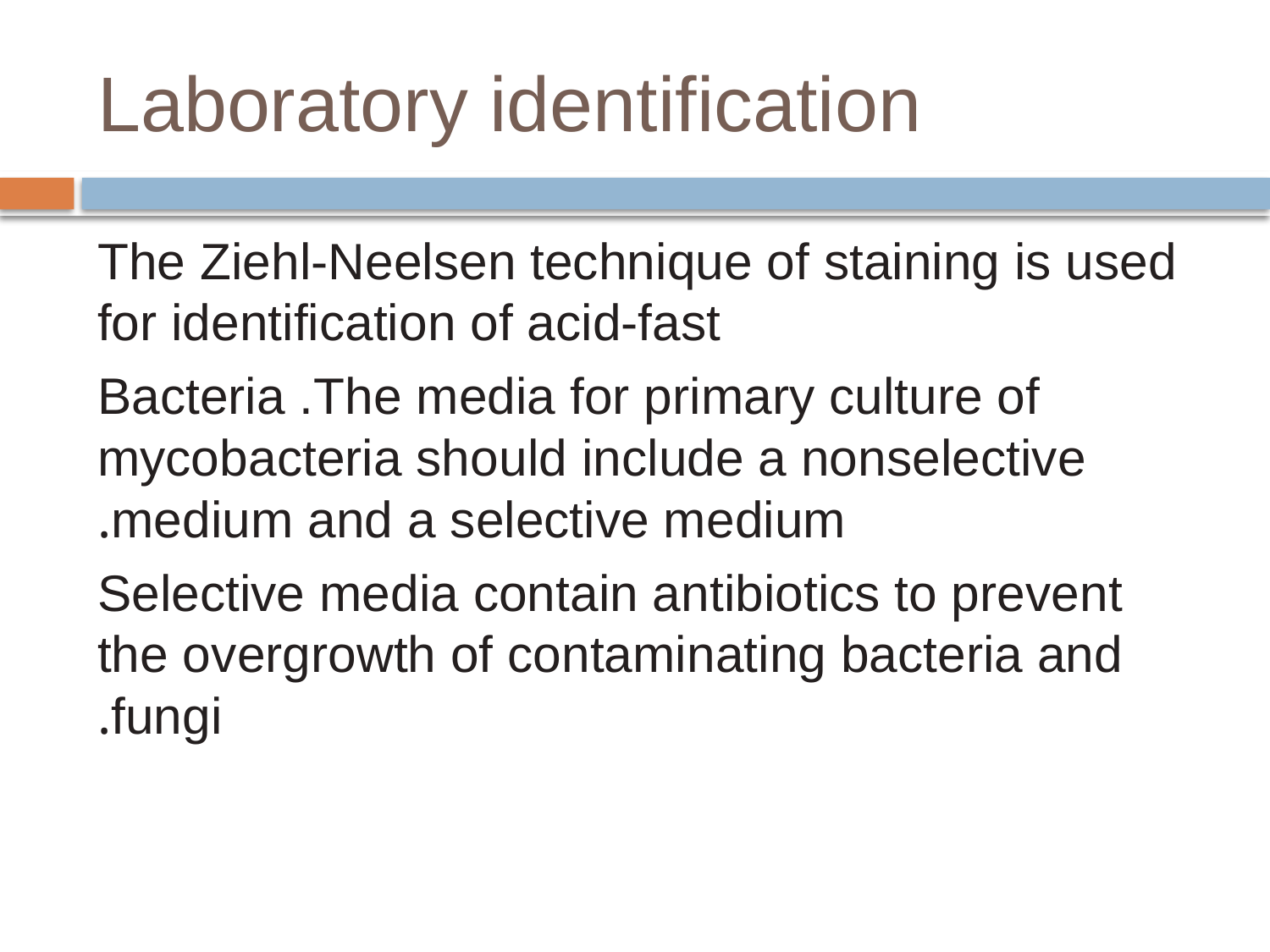

# Laboratory identification
The Ziehl-Neelsen technique of staining is used for identification of acid-fast
Bacteria .The media for primary culture of mycobacteria should include a nonselective medium and a selective medium.
Selective media contain antibiotics to prevent the overgrowth of contaminating bacteria and fungi.